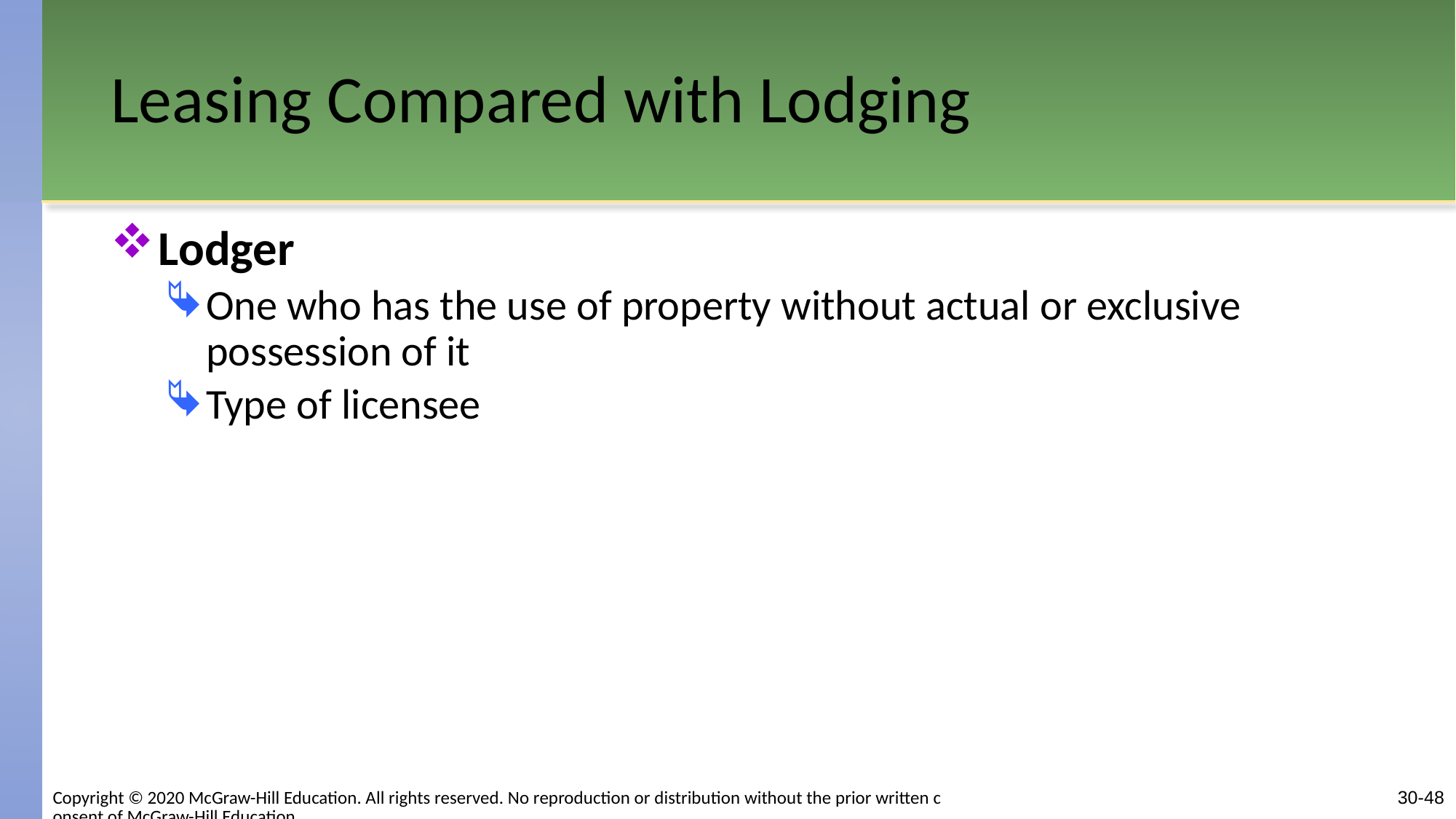

# Leasing Compared with Lodging
Lodger
One who has the use of property without actual or exclusive possession of it
Type of licensee

Copyright © 2020 McGraw-Hill Education. All rights reserved. No reproduction or distribution without the prior written consent of McGraw-Hill Education.
30-48